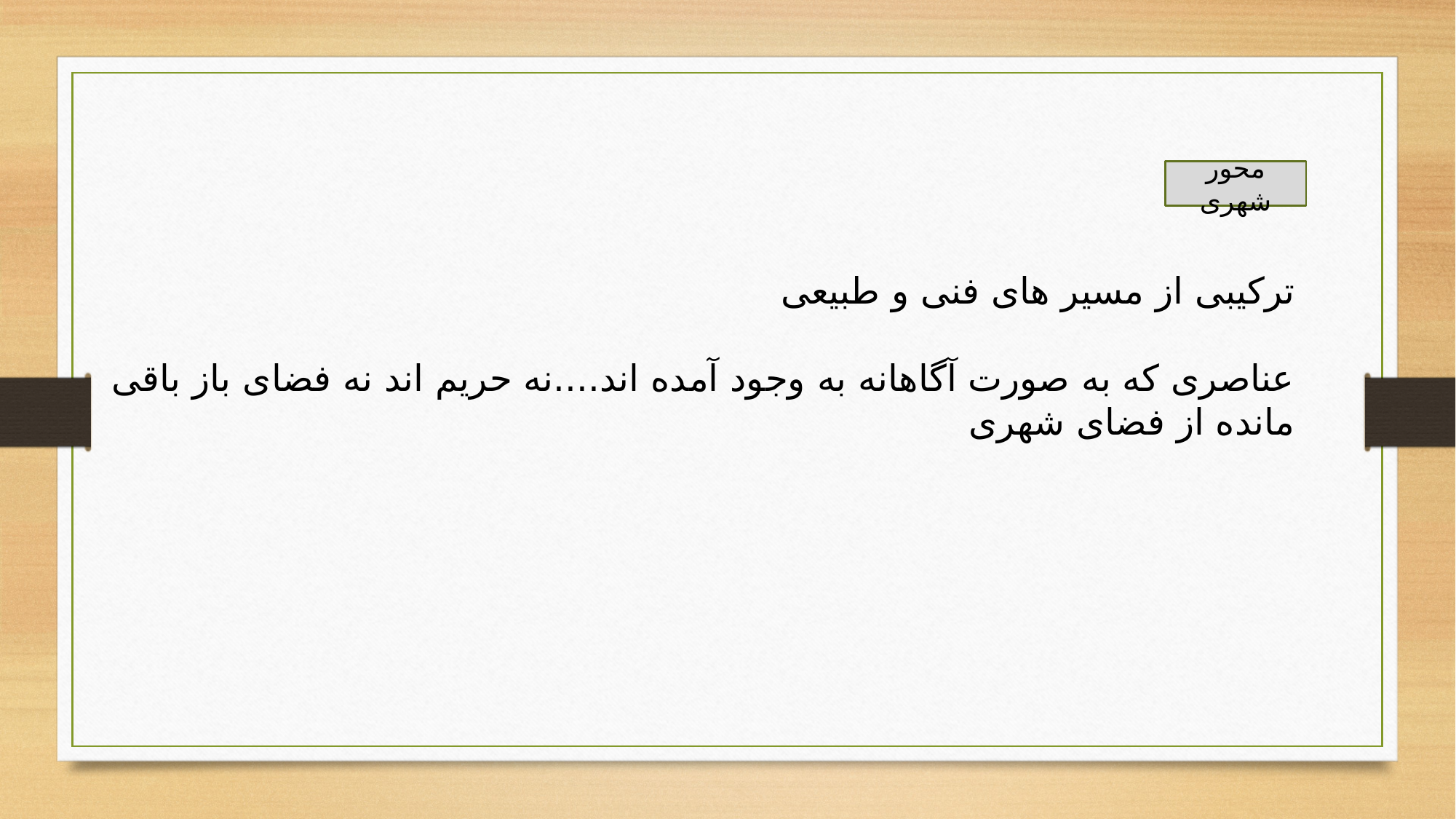

# ترکیبی از مسیر های فنی و طبیعی عناصری که به صورت آگاهانه به وجود آمده اند....نه حریم اند نه فضای باز باقی مانده از فضای شهری
محور شهری